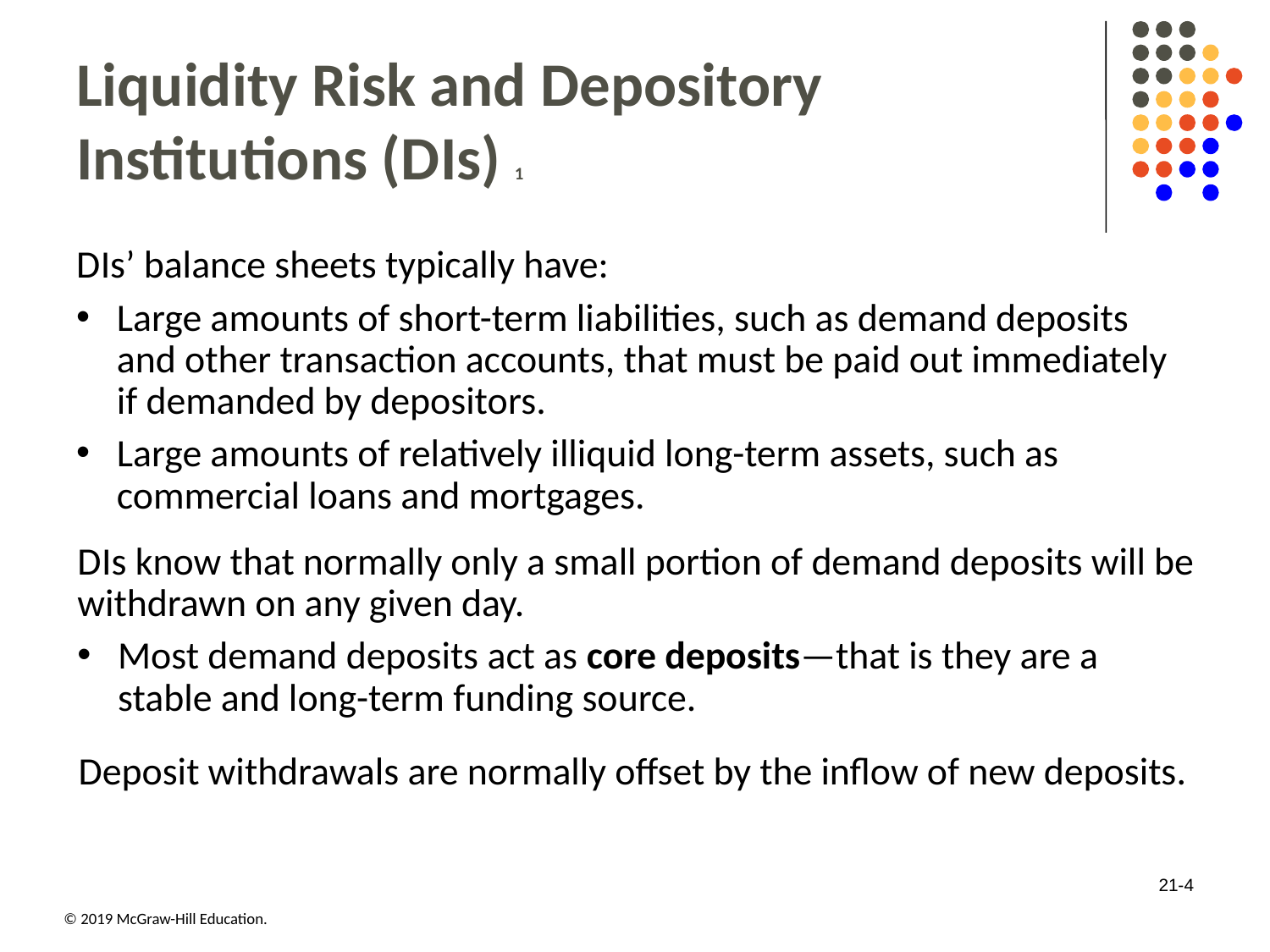

# Liquidity Risk and Depository Institutions (D Is) 1
D Is’ balance sheets typically have:
Large amounts of short-term liabilities, such as demand deposits and other transaction accounts, that must be paid out immediately if demanded by depositors.
Large amounts of relatively illiquid long-term assets, such as commercial loans and mortgages.
D Is know that normally only a small portion of demand deposits will be withdrawn on any given day.
Most demand deposits act as core deposits—that is they are a stable and long-term funding source.
Deposit withdrawals are normally offset by the inflow of new deposits.
21-4